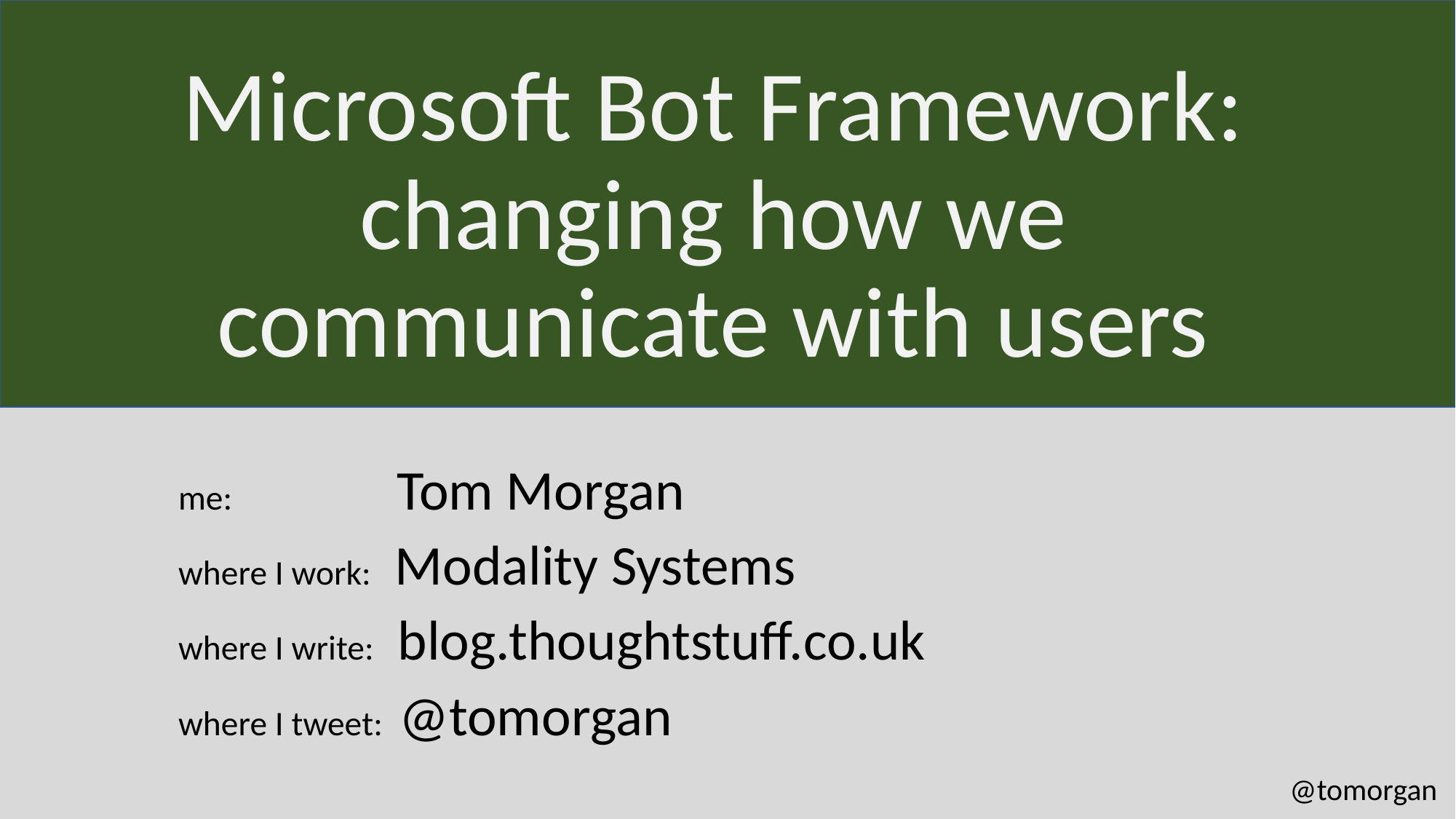

Microsoft Bot Framework: changing how we communicate with users
me:                     Tom Morgan
where I work:   Modality Systems
where I write:   blog.thoughtstuff.co.uk
where I tweet:  @tomorgan